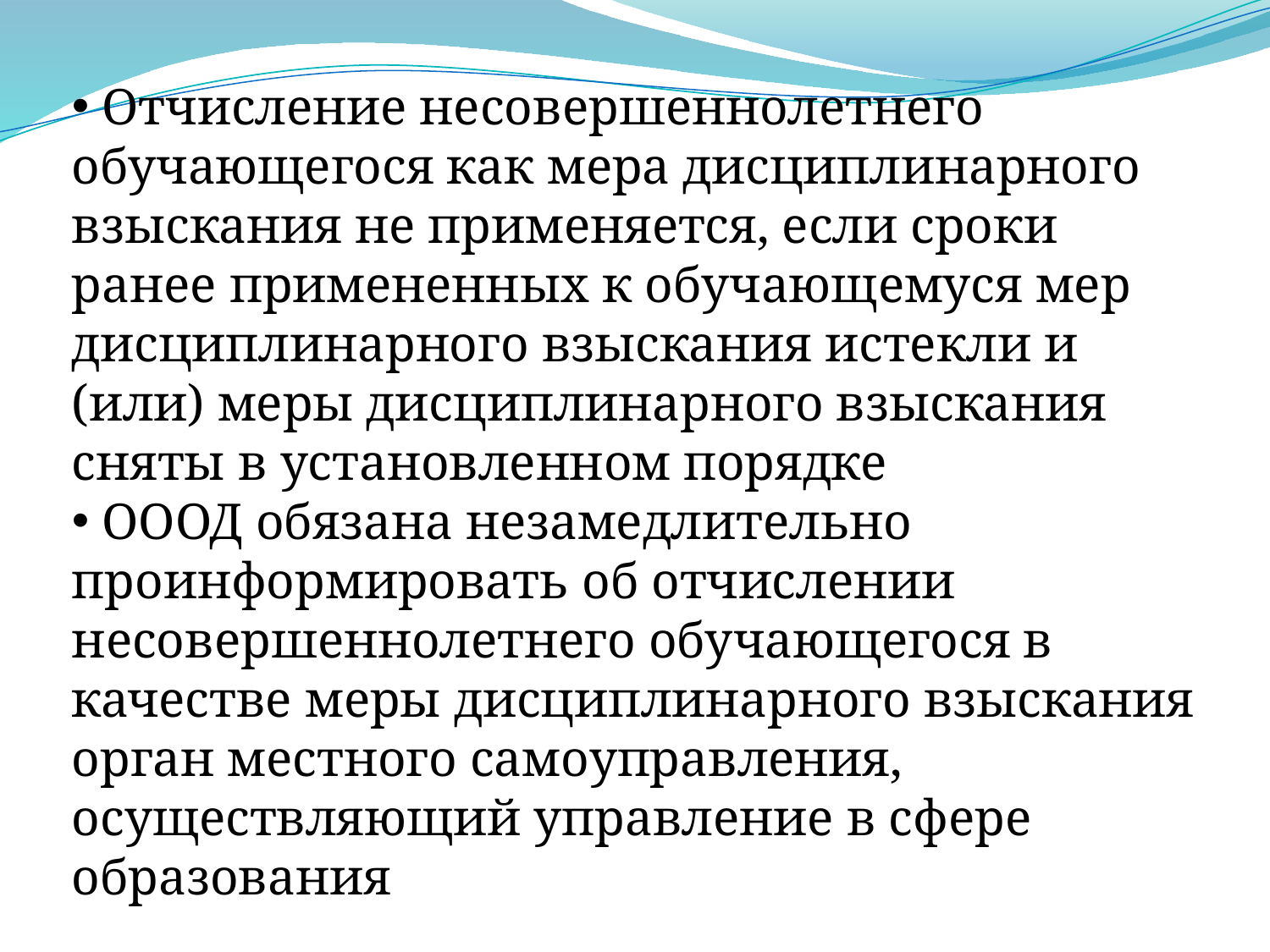

Отчисление несовершеннолетнего обучающегося как мера дисциплинарного взыскания не применяется, если сроки ранее примененных к обучающемуся мер дисциплинарного взыскания истекли и (или) меры дисциплинарного взыскания сняты в установленном порядке
 ОООД обязана незамедлительно проинформировать об отчислении несовершеннолетнего обучающегося в качестве меры дисциплинарного взыскания орган местного самоуправления, осуществляющий управление в сфере образования